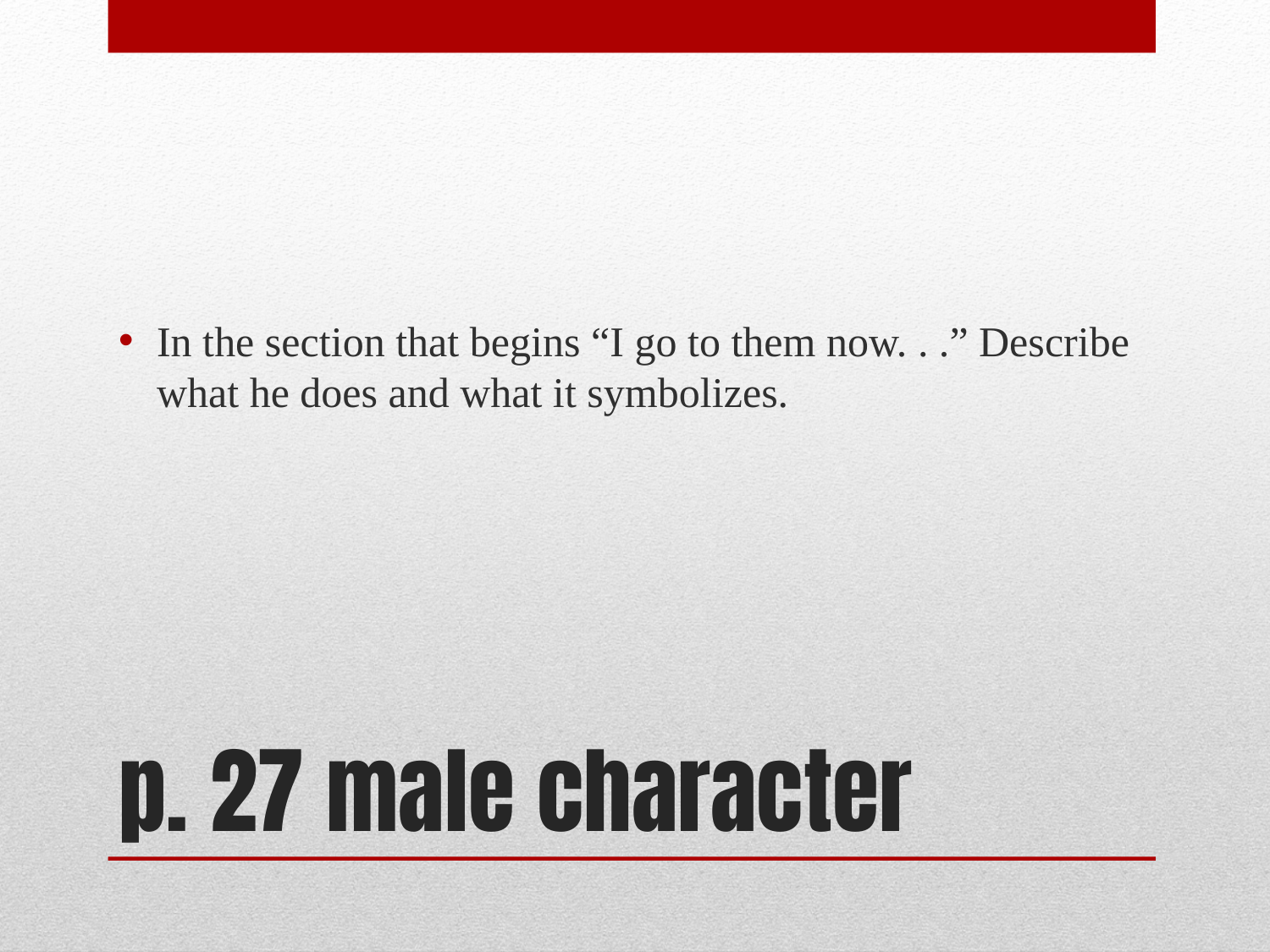

In the section that begins “I go to them now. . .” Describe what he does and what it symbolizes.
# p. 27 male character